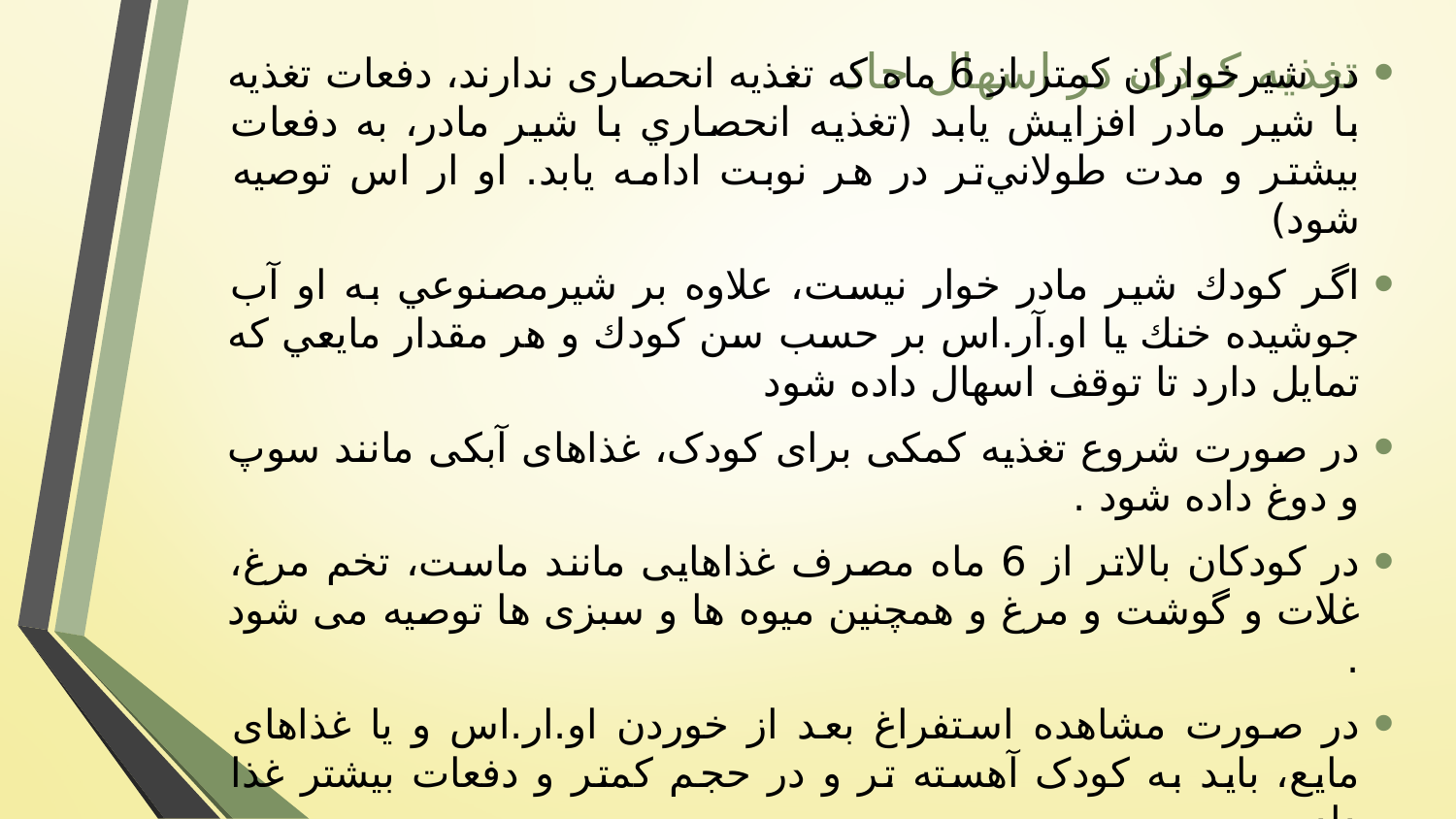

# تغذیه کودک در اسهال حاد

در شیرخواران کمتر از 6 ماه که تغذیه انحصاری ندارند، دفعات تغذیه با شیر مادر افزایش یابد (تغذيه انحصاري با شير مادر، به دفعات بيشتر و مدت طولاني‌تر در هر نوبت ادامه يابد. او ار اس توصیه شود)
اگر كودك شير مادر خوار نيست، علاوه بر شيرمصنوعي به او آب جوشيده خنك يا او.آر.اس بر حسب سن كودك و هر مقدار مايعي که تمایل دارد تا توقف اسهال داده شود
در صورت شروع تغذیه کمکی برای کودک، غذاهای آبکی مانند سوپ و دوغ داده شود .
در کودکان بالاتر از 6 ماه مصرف غذاهایی مانند ماست، تخم مرغ، غلات و گوشت و مرغ و همچنین میوه ها و سبزی ها توصیه می شود .
در صورت مشاهده استفراغ بعد از خوردن او.ار.اس و یا غذاهای مایع، باید به کودک آهسته تر و در حجم کمتر و دفعات بیشتر غذا داد .